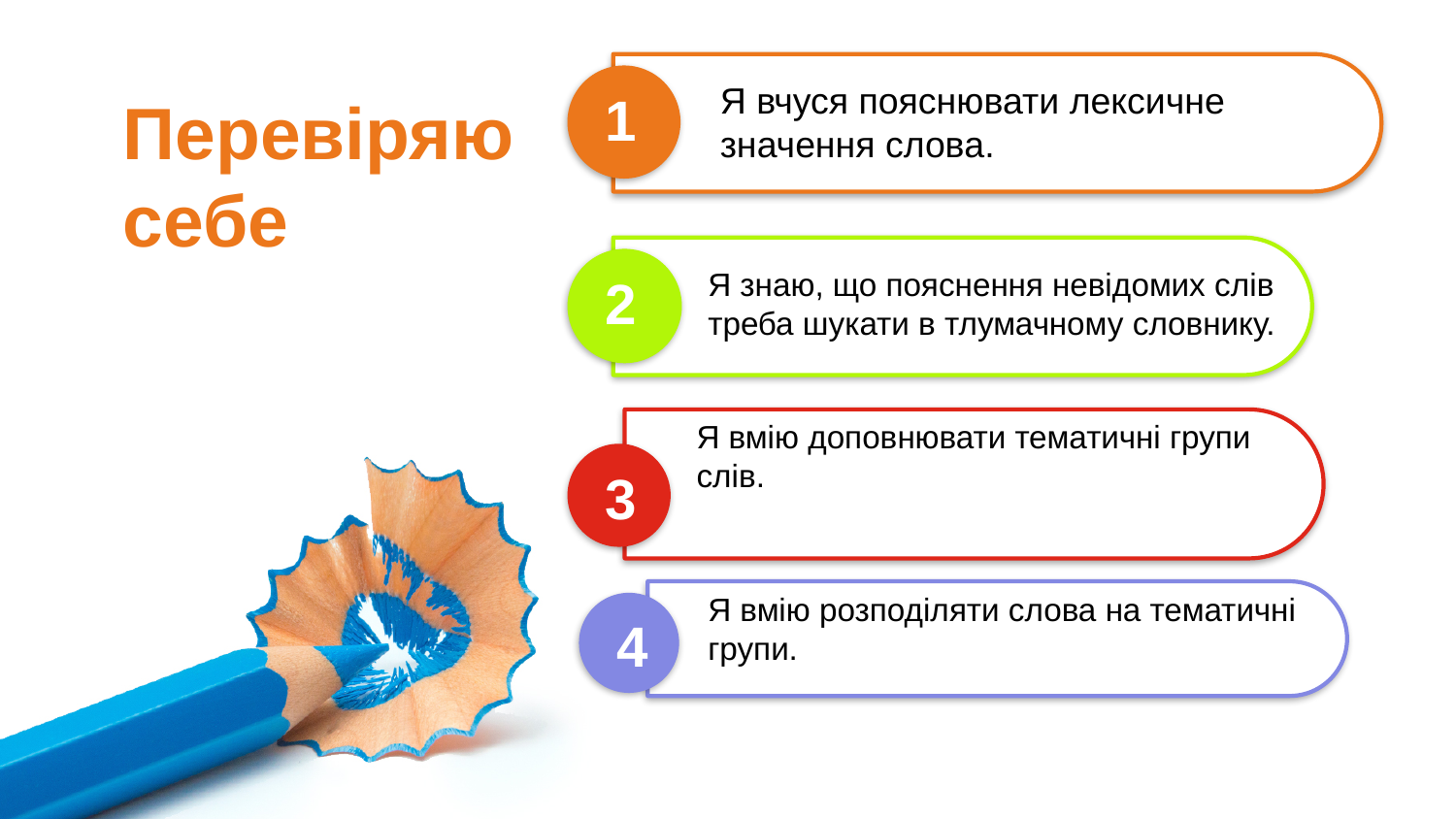

Я вчуся пояснювати лексичне значення слова.
Перевіряю себе
1

Я знаю, що пояснення невідомих слів
треба шукати в тлумачному словнику.

2

Я вмію доповнювати тематичні групи слів.

3
Я вмію розподіляти слова на тематичні
групи.

4